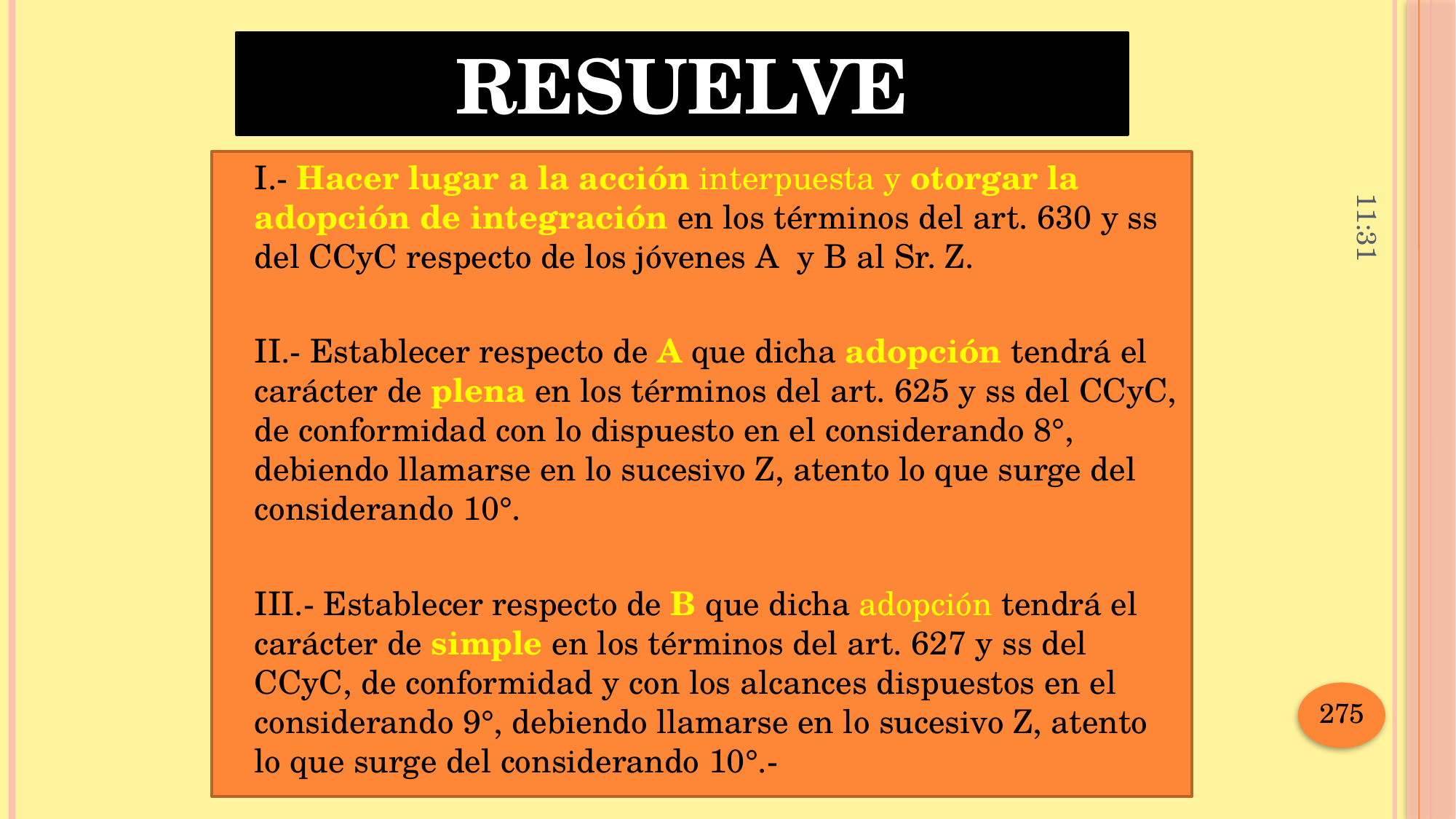

# RESUELVE
11:31
I.- Hacer lugar a la acción interpuesta y otorgar la adopción de integración en los términos del art. 630 y ss del CCyC respecto de los jóvenes A  y B al Sr. Z.

II.- Establecer respecto de A que dicha adopción tendrá el carácter de plena en los términos del art. 625 y ss del CCyC, de conformidad con lo dispuesto en el considerando 8°, debiendo llamarse en lo sucesivo Z, atento lo que surge del considerando 10°.

III.- Establecer respecto de B que dicha adopción tendrá el carácter de simple en los términos del art. 627 y ss del CCyC, de conformidad y con los alcances dispuestos en el considerando 9°, debiendo llamarse en lo sucesivo Z, atento lo que surge del considerando 10°.-

275